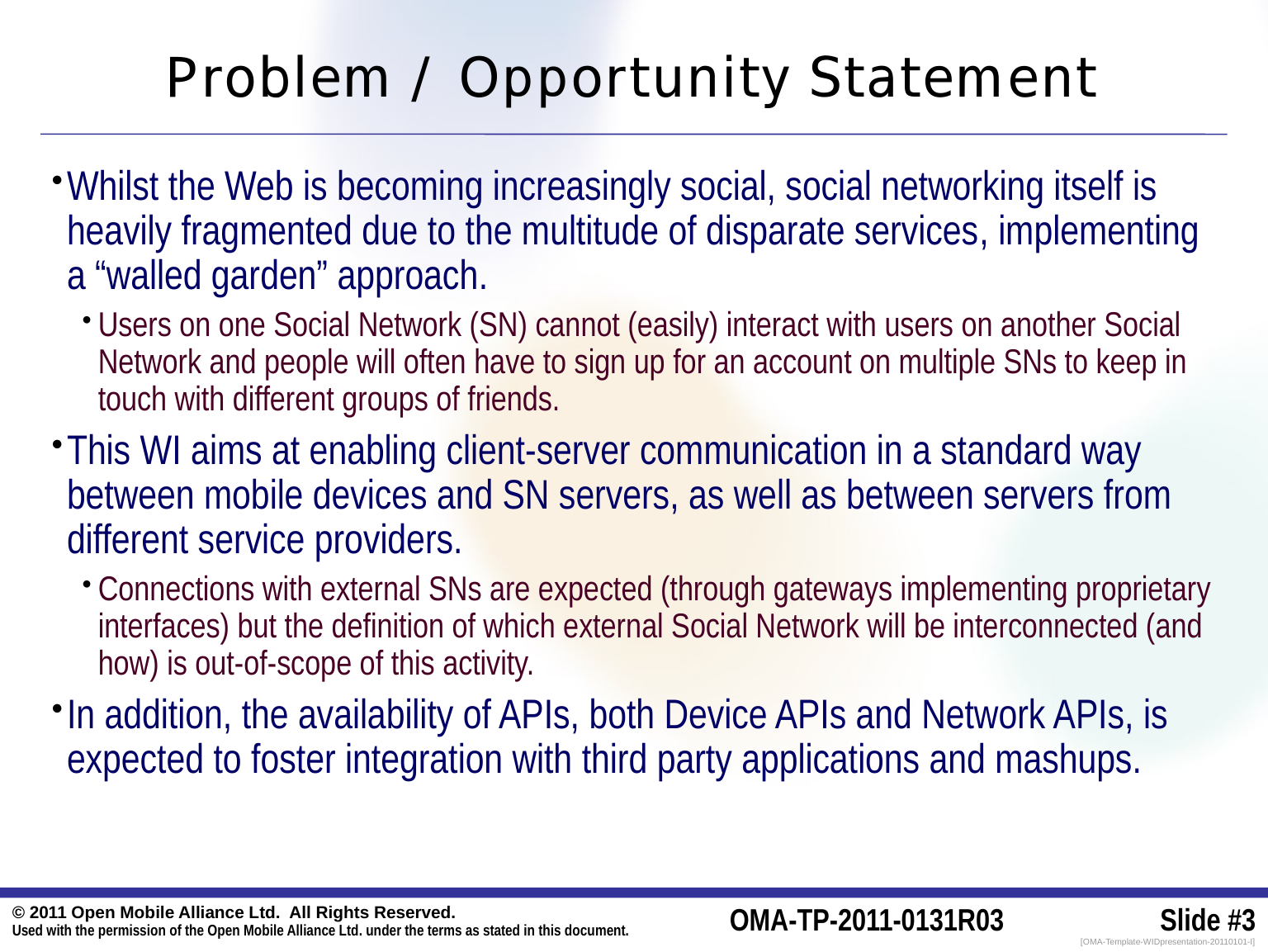

# Problem / Opportunity Statement
Whilst the Web is becoming increasingly social, social networking itself is heavily fragmented due to the multitude of disparate services, implementing a “walled garden” approach.
Users on one Social Network (SN) cannot (easily) interact with users on another Social Network and people will often have to sign up for an account on multiple SNs to keep in touch with different groups of friends.
This WI aims at enabling client-server communication in a standard way between mobile devices and SN servers, as well as between servers from different service providers.
Connections with external SNs are expected (through gateways implementing proprietary interfaces) but the definition of which external Social Network will be interconnected (and how) is out-of-scope of this activity.
In addition, the availability of APIs, both Device APIs and Network APIs, is expected to foster integration with third party applications and mashups.